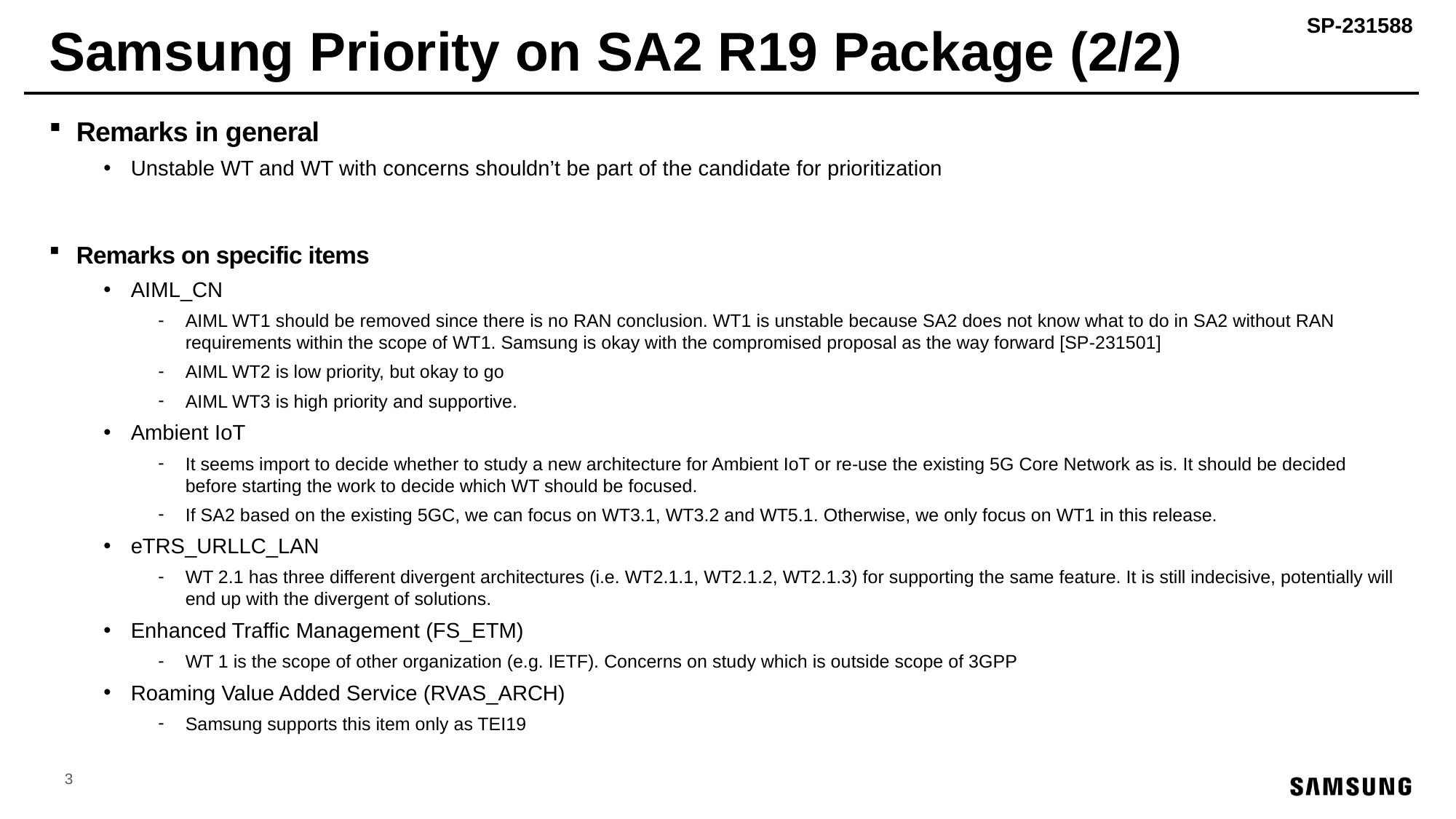

SP-231588
# Samsung Priority on SA2 R19 Package (2/2)
Remarks in general
Unstable WT and WT with concerns shouldn’t be part of the candidate for prioritization

Remarks on specific items
AIML_CN
AIML WT1 should be removed since there is no RAN conclusion. WT1 is unstable because SA2 does not know what to do in SA2 without RAN requirements within the scope of WT1. Samsung is okay with the compromised proposal as the way forward [SP-231501]
AIML WT2 is low priority, but okay to go
AIML WT3 is high priority and supportive.
Ambient IoT
It seems import to decide whether to study a new architecture for Ambient IoT or re-use the existing 5G Core Network as is. It should be decided before starting the work to decide which WT should be focused.
If SA2 based on the existing 5GC, we can focus on WT3.1, WT3.2 and WT5.1. Otherwise, we only focus on WT1 in this release.
eTRS_URLLC_LAN
WT 2.1 has three different divergent architectures (i.e. WT2.1.1, WT2.1.2, WT2.1.3) for supporting the same feature. It is still indecisive, potentially will end up with the divergent of solutions.
Enhanced Traffic Management (FS_ETM)
WT 1 is the scope of other organization (e.g. IETF). Concerns on study which is outside scope of 3GPP
Roaming Value Added Service (RVAS_ARCH)
Samsung supports this item only as TEI19

3